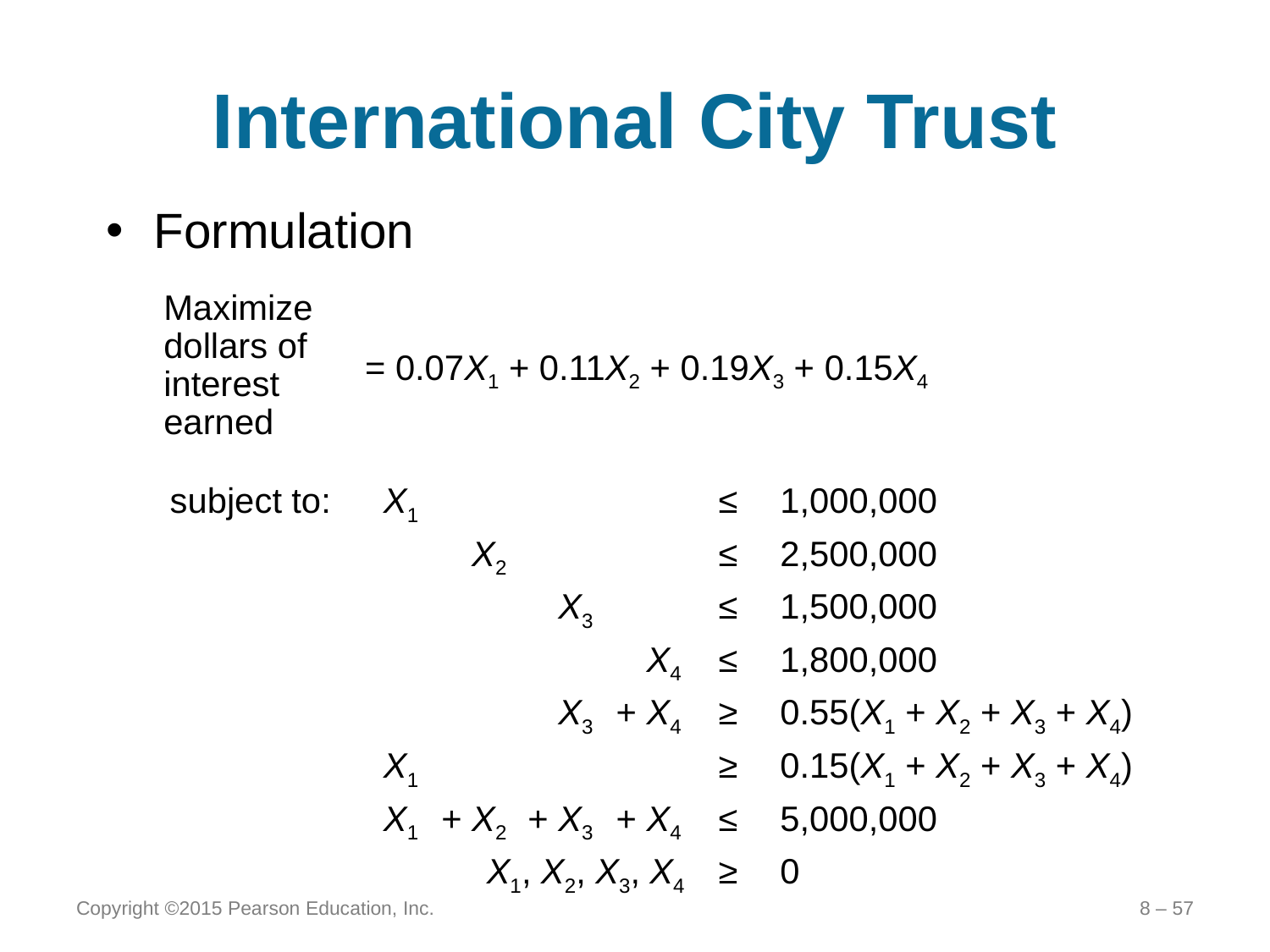

# International City Trust
Formulation
Maximize dollars of interest earned
= 0.07X1 + 0.11X2 + 0.19X3 + 0.15X4
subject to:	X1				≤	1,000,000
		X2			≤	2,500,000
			X3		≤	1,500,000
				X4	≤	1,800,000
			X3	+ X4	≥	0.55(X1 + X2 + X3 + X4)
	X1				≥	0.15(X1 + X2 + X3 + X4)
	X1	+ X2	+ X3	+ X4	≤	5,000,000
		       X1, X2, X3, X4 	≥	0
Copyright ©2015 Pearson Education, Inc.
8 – 57